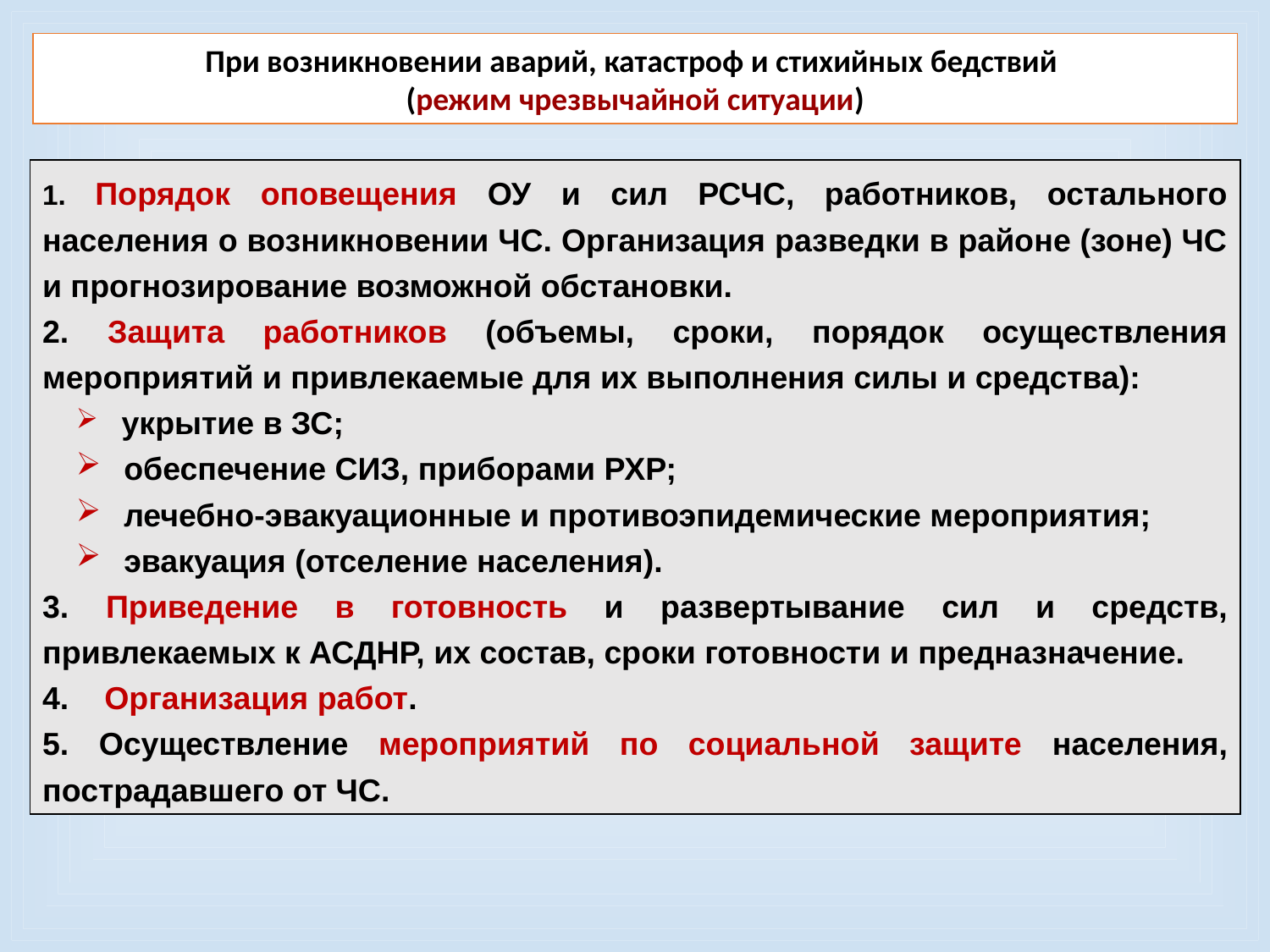

При возникновении аварий, катастроф и стихийных бедствий
(режим чрезвычайной ситуации)
1. Порядок оповещения ОУ и сил РСЧС, работников, остального населения о возникновении ЧС. Организация разведки в районе (зоне) ЧС и прогнозирование возможной обстановки.
2. Защита работников (объемы, сроки, порядок осуществления мероприятий и привлекаемые для их выполнения силы и средства):
  укрытие в ЗС;
  обеспечение СИЗ, приборами РХР;
  лечебно-эвакуационные и противоэпидемические мероприятия;
  эвакуация (отселение населения).
3. Приведение в готовность и развертывание сил и средств, привлекаемых к АСДНР, их состав, сроки готовности и предназначение.
4.    Организация работ.
5. Осуществление мероприятий по социальной защите населения, пострадавшего от ЧС.